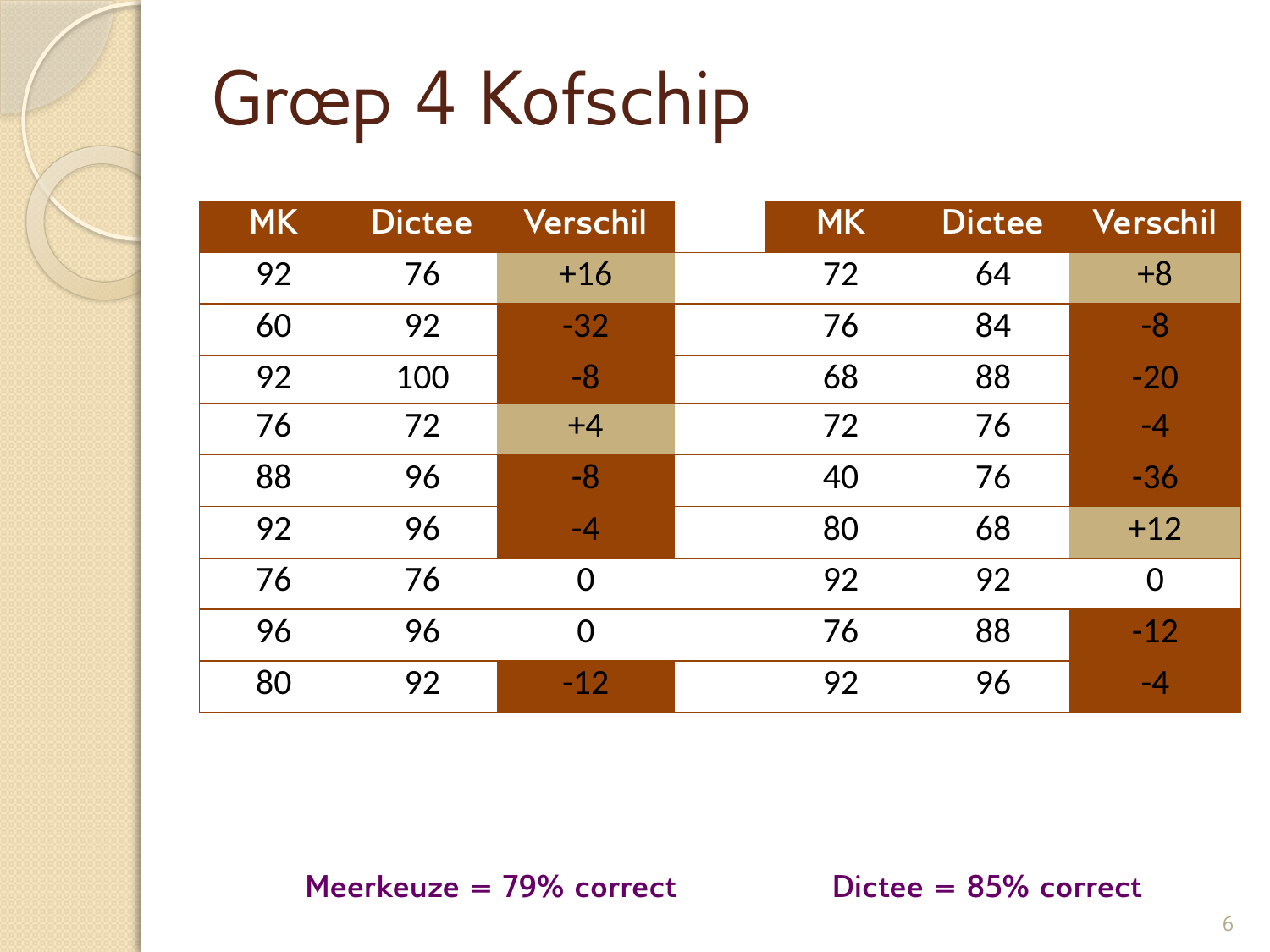

# Groep 4 Kofschip
| MK | Dictee | Verschil |  | MK | Dictee | Verschil |
| --- | --- | --- | --- | --- | --- | --- |
| 92 | 76 | +16 |  | 72 | 64 | +8 |
| 60 | 92 | -32 |  | 76 | 84 | -8 |
| 92 | 100 | -8 |  | 68 | 88 | -20 |
| 76 | 72 | +4 |  | 72 | 76 | -4 |
| 88 | 96 | -8 |  | 40 | 76 | -36 |
| 92 | 96 | -4 |  | 80 | 68 | +12 |
| 76 | 76 | 0 |  | 92 | 92 | 0 |
| 96 | 96 | 0 |  | 76 | 88 | -12 |
| 80 | 92 | -12 |  | 92 | 96 | -4 |
Meerkeuze = 79% correct               Dictee = 85% correct
6